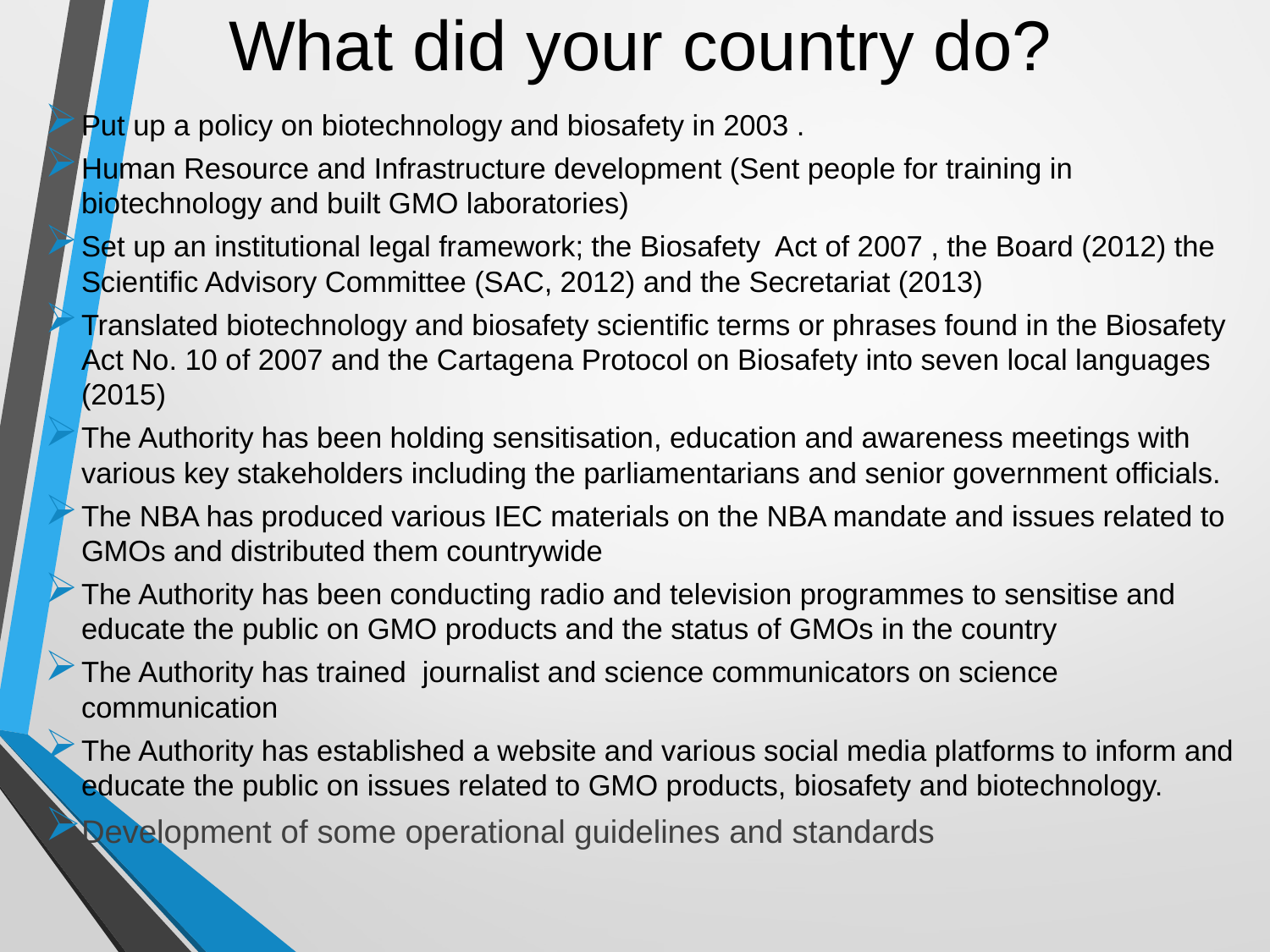

# What did your country do?
Put up a policy on biotechnology and biosafety in 2003 .
Human Resource and Infrastructure development (Sent people for training in biotechnology and built GMO laboratories)
Set up an institutional legal framework; the Biosafety  Act of 2007 , the Board (2012) the Scientific Advisory Committee (SAC, 2012) and the Secretariat (2013)
Translated biotechnology and biosafety scientific terms or phrases found in the Biosafety Act No. 10 of 2007 and the Cartagena Protocol on Biosafety into seven local languages (2015)
The Authority has been holding sensitisation, education and awareness meetings with various key stakeholders including the parliamentarians and senior government officials.
The NBA has produced various IEC materials on the NBA mandate and issues related to GMOs and distributed them countrywide
The Authority has been conducting radio and television programmes to sensitise and educate the public on GMO products and the status of GMOs in the country
The Authority has trained  journalist and science communicators on science communication
The Authority has established a website and various social media platforms to inform and educate the public on issues related to GMO products, biosafety and biotechnology.
Development of some operational guidelines and standards